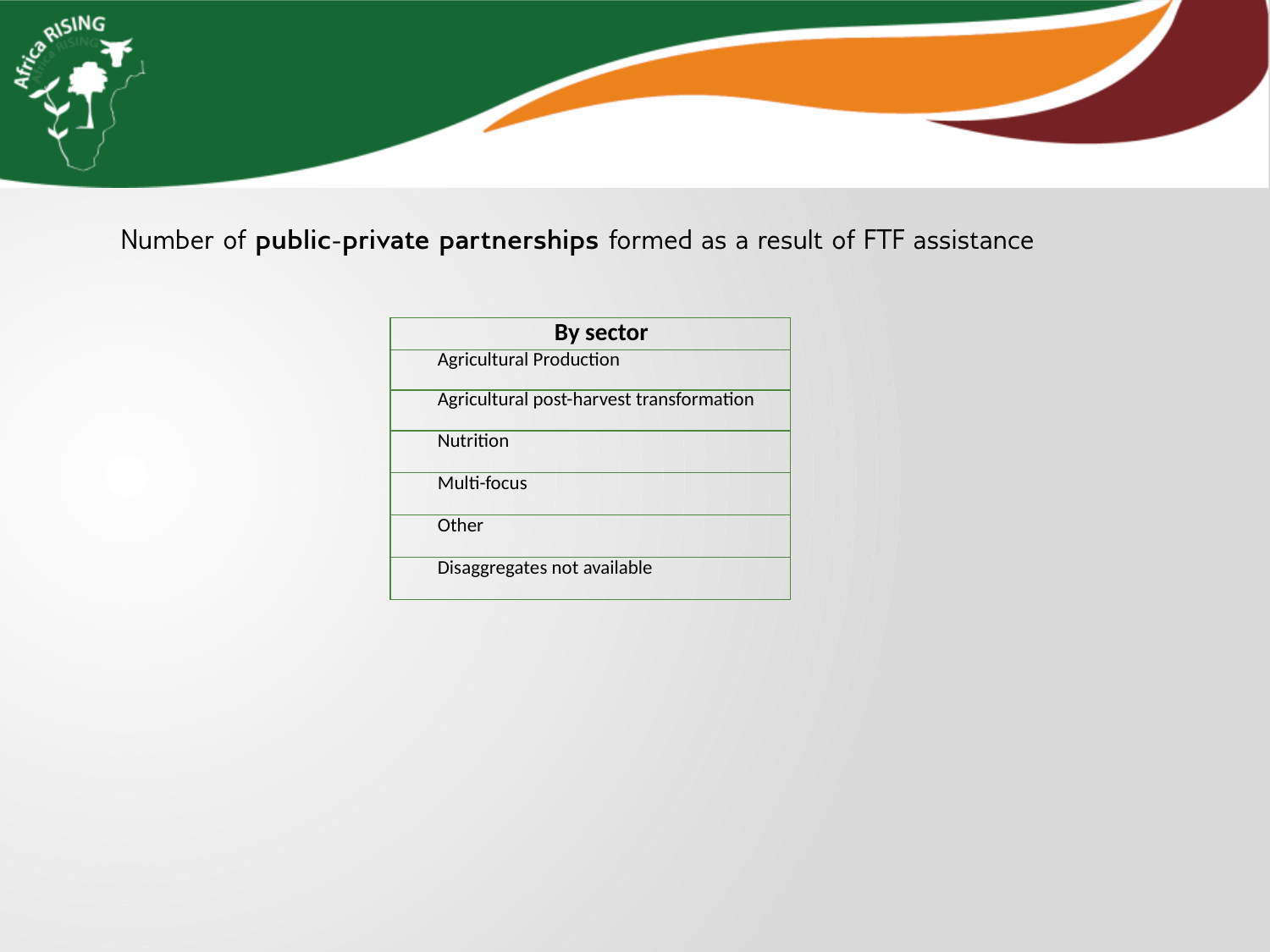

Number of public-private partnerships formed as a result of FTF assistance
| By sector |
| --- |
| Agricultural Production |
| Agricultural post-harvest transformation |
| Nutrition |
| Multi-focus |
| Other |
| Disaggregates not available |